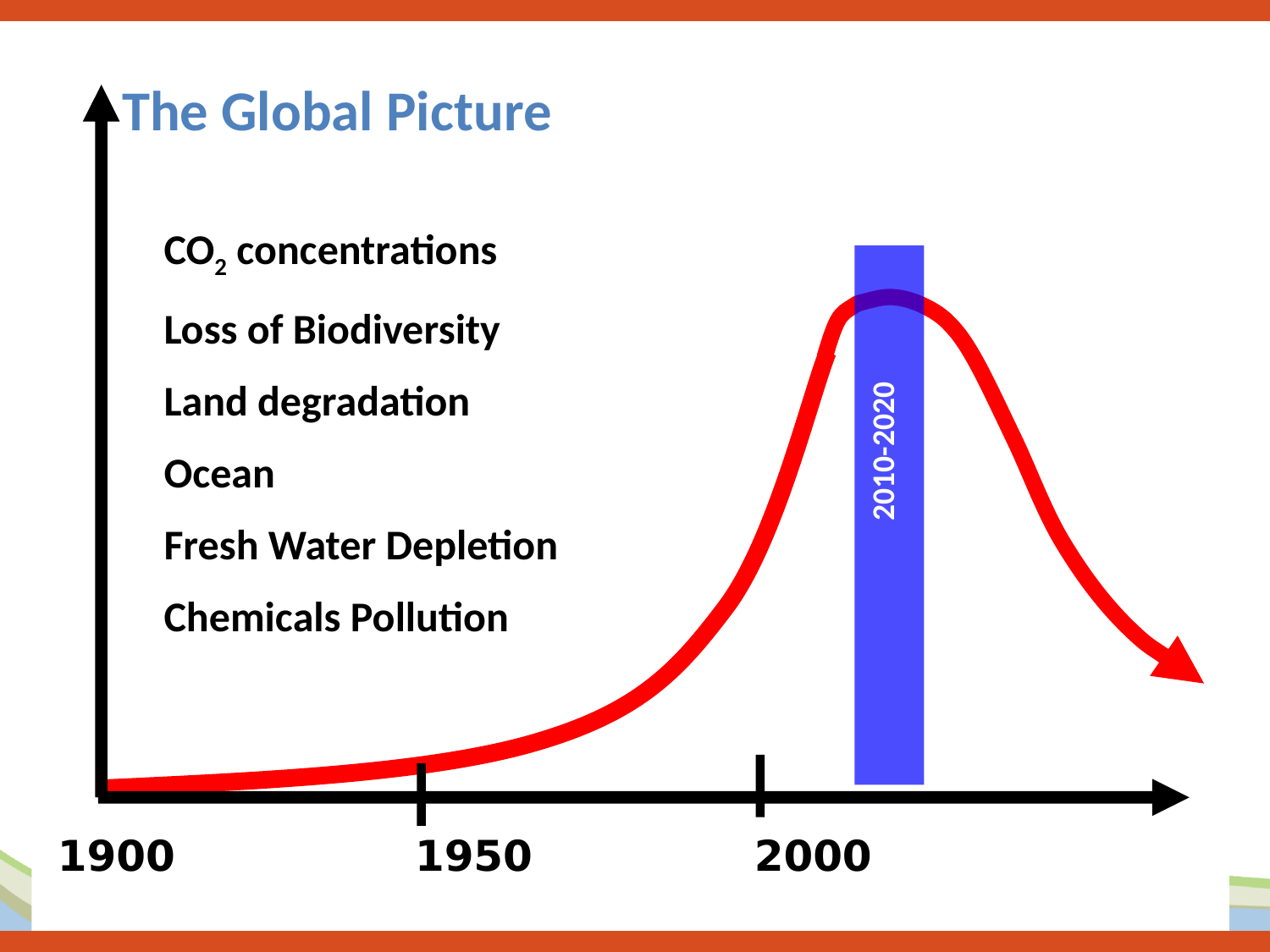

The Global Picture

CO2 concentrations
Loss of Biodiversity
Land degradation
Ocean
Fresh Water Depletion
Chemicals Pollution

1900		       1950               2000

2010-2020